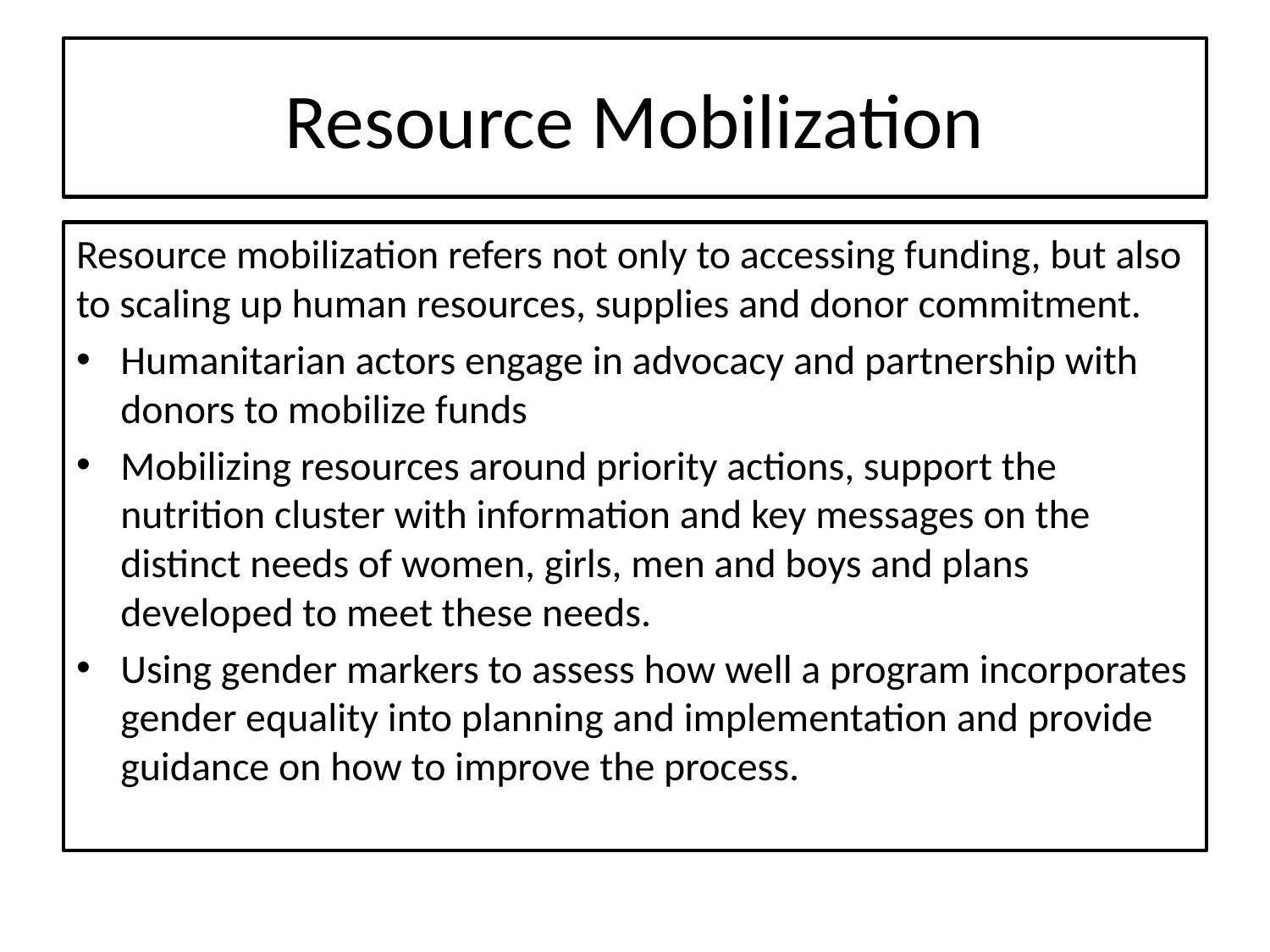

# Resource Mobilization
Resource mobilization refers not only to accessing funding, but also to scaling up human resources, supplies and donor commitment.
Humanitarian actors engage in advocacy and partnership with donors to mobilize funds
Mobilizing resources around priority actions, support the nutrition cluster with information and key messages on the distinct needs of women, girls, men and boys and plans developed to meet these needs.
Using gender markers to assess how well a program incorporates gender equality into planning and implementation and provide guidance on how to improve the process.